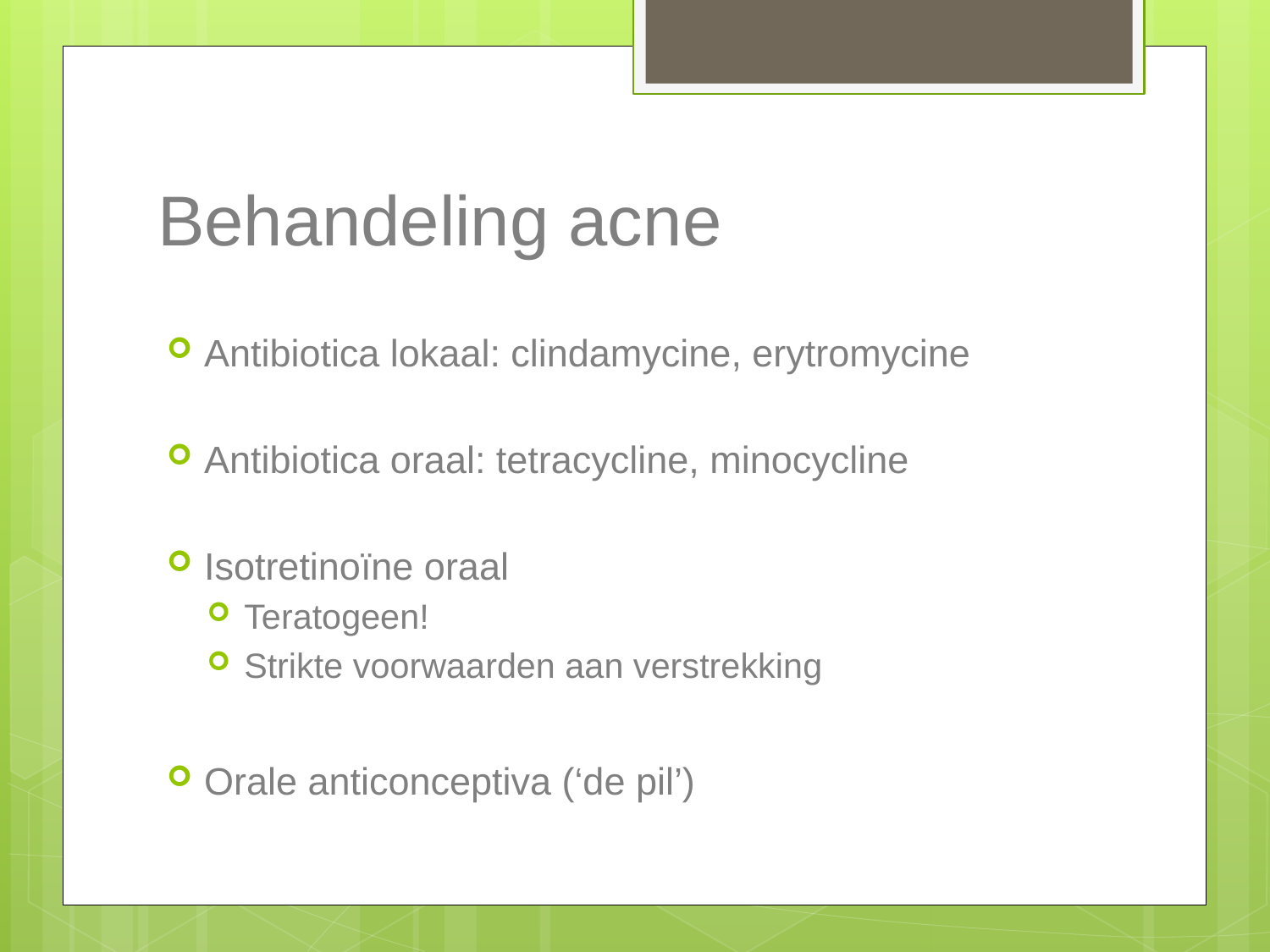

# Behandeling acne
Antibiotica lokaal: clindamycine, erytromycine

Antibiotica oraal: tetracycline, minocycline

Isotretinoïne oraal
Teratogeen!
Strikte voorwaarden aan verstrekking

Orale anticonceptiva (‘de pil’)